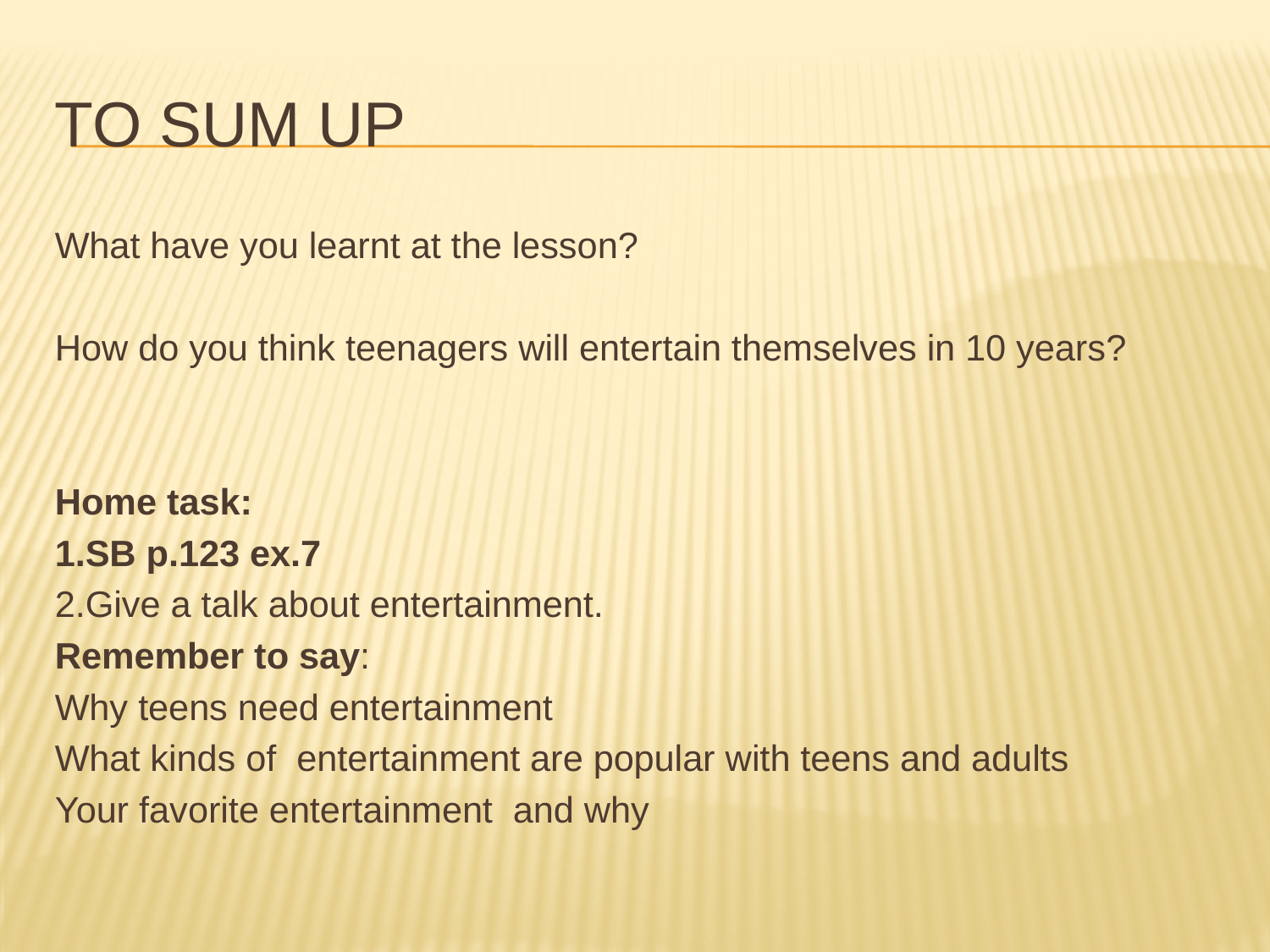

# TO SUM UP
What have you learnt at the lesson?

How do you think teenagers will entertain themselves in 10 years?

Home task:
1.SB p.123 ex.7
2.Give a talk about entertainment.
Remember to say:
Why teens need entertainment
What kinds of  entertainment are popular with teens and adults
Your favorite entertainment  and why